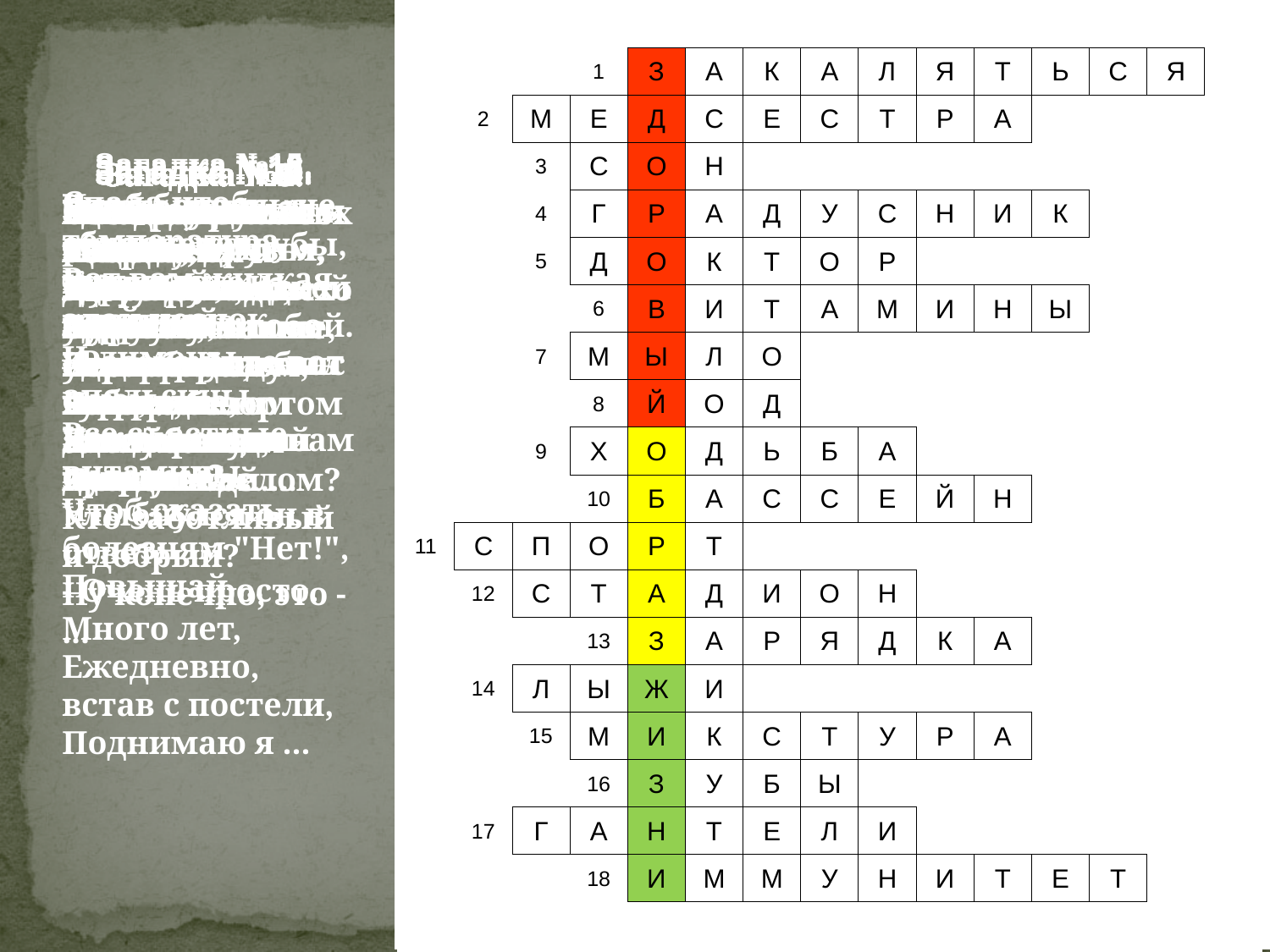

|  |  |  |  |  |  |  |  |  |  |  |  |  |  |  |
| --- | --- | --- | --- | --- | --- | --- | --- | --- | --- | --- | --- | --- | --- | --- |
|  |  |  | 1 | З | А | К | А | Л | Я | Т | Ь | С | Я |  |
|  | 2 |  |  |  |  |  |  |  |  |  |  |  |  |  |
|  |  | 3 |  |  |  |  |  |  |  |  |  |  |  |  |
|  |  | 4 |  |  |  |  |  |  |  |  |  |  |  |  |
|  |  | 5 |  |  |  |  |  |  |  |  |  |  |  |  |
|  |  |  | 6 |  |  |  |  |  |  |  |  |  |  |  |
|  |  | 7 |  |  |  |  |  |  |  |  |  |  |  |  |
|  |  |  | 8 |  |  |  |  |  |  |  |  |  |  |  |
|  |  | 9 |  |  |  |  |  |  |  |  |  |  |  |  |
|  |  |  | 10 |  |  |  |  |  |  |  |  |  |  |  |
| 11 |  |  |  |  |  |  |  |  |  |  |  |  |  |  |
|  | 12 |  |  |  |  |  |  |  |  |  |  |  |  |  |
|  |  |  | 13 |  |  |  |  |  |  |  |  |  |  |  |
|  | 14 |  |  |  |  |  |  |  |  |  |  |  |  |  |
|  |  | 15 |  |  |  |  |  |  |  |  |  |  |  |  |
|  |  |  | 16 |  |  |  |  |  |  |  |  |  |  |  |
|  | 17 |  |  |  |  |  |  |  |  |  |  |  |  |  |
|  |  |  | 18 |  |  |  |  |  |  |  |  |  |  |  |
|  |  |  |  |  |  |  |  |  |  |  |  |  |  |  |
|  |  |  |  |  |  |  |  |  |  |  |  |  |  |  |
| --- | --- | --- | --- | --- | --- | --- | --- | --- | --- | --- | --- | --- | --- | --- |
|  |  |  | 1 | З | А | К | А | Л | Я | Т | Ь | С | Я |  |
|  | 2 | М | Е | Д | С | Е | С | Т | Р | А |  |  |  |  |
|  |  | 3 |  |  |  |  |  |  |  |  |  |  |  |  |
|  |  | 4 |  |  |  |  |  |  |  |  |  |  |  |  |
|  |  | 5 |  |  |  |  |  |  |  |  |  |  |  |  |
|  |  |  | 6 |  |  |  |  |  |  |  |  |  |  |  |
|  |  | 7 |  |  |  |  |  |  |  |  |  |  |  |  |
|  |  |  | 8 |  |  |  |  |  |  |  |  |  |  |  |
|  |  | 9 |  |  |  |  |  |  |  |  |  |  |  |  |
|  |  |  | 10 |  |  |  |  |  |  |  |  |  |  |  |
| 11 |  |  |  |  |  |  |  |  |  |  |  |  |  |  |
|  | 12 |  |  |  |  |  |  |  |  |  |  |  |  |  |
|  |  |  | 13 |  |  |  |  |  |  |  |  |  |  |  |
|  | 14 |  |  |  |  |  |  |  |  |  |  |  |  |  |
|  |  | 15 |  |  |  |  |  |  |  |  |  |  |  |  |
|  |  |  | 16 |  |  |  |  |  |  |  |  |  |  |  |
|  | 17 |  |  |  |  |  |  |  |  |  |  |  |  |  |
|  |  |  | 18 |  |  |  |  |  |  |  |  |  |  |  |
|  |  |  |  |  |  |  |  |  |  |  |  |  |  |  |
|  |  |  |  |  |  |  |  |  |  |  |  |  |  |  |
| --- | --- | --- | --- | --- | --- | --- | --- | --- | --- | --- | --- | --- | --- | --- |
|  |  |  | 1 | З | А | К | А | Л | Я | Т | Ь | С | Я |  |
|  | 2 | М | Е | Д | С | Е | С | Т | Р | А |  |  |  |  |
|  |  | 3 | С | О | Н |  |  |  |  |  |  |  |  |  |
|  |  | 4 |  |  |  |  |  |  |  |  |  |  |  |  |
|  |  | 5 |  |  |  |  |  |  |  |  |  |  |  |  |
|  |  |  | 6 |  |  |  |  |  |  |  |  |  |  |  |
|  |  | 7 |  |  |  |  |  |  |  |  |  |  |  |  |
|  |  |  | 8 |  |  |  |  |  |  |  |  |  |  |  |
|  |  | 9 |  |  |  |  |  |  |  |  |  |  |  |  |
|  |  |  | 10 |  |  |  |  |  |  |  |  |  |  |  |
| 11 |  |  |  |  |  |  |  |  |  |  |  |  |  |  |
|  | 12 |  |  |  |  |  |  |  |  |  |  |  |  |  |
|  |  |  | 13 |  |  |  |  |  |  |  |  |  |  |  |
|  | 14 |  |  |  |  |  |  |  |  |  |  |  |  |  |
|  |  | 15 |  |  |  |  |  |  |  |  |  |  |  |  |
|  |  |  | 16 |  |  |  |  |  |  |  |  |  |  |  |
|  | 17 |  |  |  |  |  |  |  |  |  |  |  |  |  |
|  |  |  | 18 |  |  |  |  |  |  |  |  |  |  |  |
|  |  |  |  |  |  |  |  |  |  |  |  |  |  |  |
|  |  |  |  |  |  |  |  |  |  |  |  |  |  |  |
| --- | --- | --- | --- | --- | --- | --- | --- | --- | --- | --- | --- | --- | --- | --- |
|  |  |  | 1 | З | А | К | А | Л | Я | Т | Ь | С | Я |  |
|  | 2 | М | Е | Д | С | Е | С | Т | Р | А |  |  |  |  |
|  |  | 3 | С | О | Н |  |  |  |  |  |  |  |  |  |
|  |  | 4 | Г | Р | А | Д | У | С | Н | И | К |  |  |  |
|  |  | 5 | Д | О | К | Т | О | Р |  |  |  |  |  |  |
|  |  |  | 6 | В | И | Т | А | М | И | Н | Ы |  |  |  |
|  |  | 7 |  |  |  |  |  |  |  |  |  |  |  |  |
|  |  |  | 8 |  |  |  |  |  |  |  |  |  |  |  |
|  |  | 9 |  |  |  |  |  |  |  |  |  |  |  |  |
|  |  |  | 10 |  |  |  |  |  |  |  |  |  |  |  |
| 11 |  |  |  |  |  |  |  |  |  |  |  |  |  |  |
|  | 12 |  |  |  |  |  |  |  |  |  |  |  |  |  |
|  |  |  | 13 |  |  |  |  |  |  |  |  |  |  |  |
|  | 14 |  |  |  |  |  |  |  |  |  |  |  |  |  |
|  |  | 15 |  |  |  |  |  |  |  |  |  |  |  |  |
|  |  |  | 16 |  |  |  |  |  |  |  |  |  |  |  |
|  | 17 |  |  |  |  |  |  |  |  |  |  |  |  |  |
|  |  |  | 18 |  |  |  |  |  |  |  |  |  |  |  |
|  |  |  |  |  |  |  |  |  |  |  |  |  |  |  |
|  |  |  |  |  |  |  |  |  |  |  |  |  |  |  |
| --- | --- | --- | --- | --- | --- | --- | --- | --- | --- | --- | --- | --- | --- | --- |
|  |  |  | 1 | З | А | К | А | Л | Я | Т | Ь | С | Я |  |
|  | 2 | М | Е | Д | С | Е | С | Т | Р | А |  |  |  |  |
|  |  | 3 | С | О | Н |  |  |  |  |  |  |  |  |  |
|  |  | 4 | Г | Р | А | Д | У | С | Н | И | К |  |  |  |
|  |  | 5 | Д | О | К | Т | О | Р |  |  |  |  |  |  |
|  |  |  | 6 | В | И | Т | А | М | И | Н | Ы |  |  |  |
|  |  | 7 | М | Ы | Л | О |  |  |  |  |  |  |  |  |
|  |  |  | 8 |  |  |  |  |  |  |  |  |  |  |  |
|  |  | 9 |  |  |  |  |  |  |  |  |  |  |  |  |
|  |  |  | 10 |  |  |  |  |  |  |  |  |  |  |  |
| 11 |  |  |  |  |  |  |  |  |  |  |  |  |  |  |
|  | 12 |  |  |  |  |  |  |  |  |  |  |  |  |  |
|  |  |  | 13 |  |  |  |  |  |  |  |  |  |  |  |
|  | 14 |  |  |  |  |  |  |  |  |  |  |  |  |  |
|  |  | 15 |  |  |  |  |  |  |  |  |  |  |  |  |
|  |  |  | 16 |  |  |  |  |  |  |  |  |  |  |  |
|  | 17 |  |  |  |  |  |  |  |  |  |  |  |  |  |
|  |  |  | 18 |  |  |  |  |  |  |  |  |  |  |  |
|  |  |  |  |  |  |  |  |  |  |  |  |  |  |  |
|  |  |  |  |  |  |  |  |  |  |  |  |  |  |  |
| --- | --- | --- | --- | --- | --- | --- | --- | --- | --- | --- | --- | --- | --- | --- |
|  |  |  | 1 | З | А | К | А | Л | Я | Т | Ь | С | Я |  |
|  | 2 | М | Е | Д | С | Е | С | Т | Р | А |  |  |  |  |
|  |  | 3 | С | О | Н |  |  |  |  |  |  |  |  |  |
|  |  | 4 | Г | Р | А | Д | У | С | Н | И | К |  |  |  |
|  |  | 5 | Д | О | К | Т | О | Р |  |  |  |  |  |  |
|  |  |  | 6 | В | И | Т | А | М | И | Н | Ы |  |  |  |
|  |  | 7 | М | Ы | Л | О |  |  |  |  |  |  |  |  |
|  |  |  | 8 | Й | О | Д |  |  |  |  |  |  |  |  |
|  |  | 9 | Х | О | Д | Ь | Б | А |  |  |  |  |  |  |
|  |  |  | 10 |  |  |  |  |  |  |  |  |  |  |  |
| 11 |  |  |  |  |  |  |  |  |  |  |  |  |  |  |
|  | 12 |  |  |  |  |  |  |  |  |  |  |  |  |  |
|  |  |  | 13 |  |  |  |  |  |  |  |  |  |  |  |
|  | 14 |  |  |  |  |  |  |  |  |  |  |  |  |  |
|  |  | 15 |  |  |  |  |  |  |  |  |  |  |  |  |
|  |  |  | 16 |  |  |  |  |  |  |  |  |  |  |  |
|  | 17 |  |  |  |  |  |  |  |  |  |  |  |  |  |
|  |  |  | 18 |  |  |  |  |  |  |  |  |  |  |  |
|  |  |  |  |  |  |  |  |  |  |  |  |  |  |  |
|  |  |  |  |  |  |  |  |  |  |  |  |  |  |  |
| --- | --- | --- | --- | --- | --- | --- | --- | --- | --- | --- | --- | --- | --- | --- |
|  |  |  | 1 | З | А | К | А | Л | Я | Т | Ь | С | Я |  |
|  | 2 | М | Е | Д | С | Е | С | Т | Р | А |  |  |  |  |
|  |  | 3 | С | О | Н |  |  |  |  |  |  |  |  |  |
|  |  | 4 | Г | Р | А | Д | У | С | Н | И | К |  |  |  |
|  |  | 5 | Д | О | К | Т | О | Р |  |  |  |  |  |  |
|  |  |  | 6 | В | И | Т | А | М | И | Н | Ы |  |  |  |
|  |  | 7 | М | Ы | Л | О |  |  |  |  |  |  |  |  |
|  |  |  | 8 | Й | О | Д |  |  |  |  |  |  |  |  |
|  |  | 9 | Х | О | Д | Ь | Б | А |  |  |  |  |  |  |
|  |  |  | 10 | Б | А | С | С | Е | Й | Н |  |  |  |  |
| 11 | С | П | О | Р | Т |  |  |  |  |  |  |  |  |  |
|  | 12 | С | Т | А | Д | И | О | Н |  |  |  |  |  |  |
|  |  |  | 13 | З | А | Р | Я | Д | К | А |  |  |  |  |
|  | 14 | Л | Ы | Ж | И |  |  |  |  |  |  |  |  |  |
|  |  | 15 |  |  |  |  |  |  |  |  |  |  |  |  |
|  |  |  | 16 |  |  |  |  |  |  |  |  |  |  |  |
|  | 17 |  |  |  |  |  |  |  |  |  |  |  |  |  |
|  |  |  | 18 |  |  |  |  |  |  |  |  |  |  |  |
|  |  |  |  |  |  |  |  |  |  |  |  |  |  |  |
|  |  |  |  |  |  |  |  |  |  |  |  |  |  |  |
| --- | --- | --- | --- | --- | --- | --- | --- | --- | --- | --- | --- | --- | --- | --- |
|  |  |  | 1 | З | А | К | А | Л | Я | Т | Ь | С | Я |  |
|  | 2 | М | Е | Д | С | Е | С | Т | Р | А |  |  |  |  |
|  |  | 3 | С | О | Н |  |  |  |  |  |  |  |  |  |
|  |  | 4 | Г | Р | А | Д | У | С | Н | И | К |  |  |  |
|  |  | 5 |  |  |  |  |  |  |  |  |  |  |  |  |
|  |  |  | 6 |  |  |  |  |  |  |  |  |  |  |  |
|  |  | 7 |  |  |  |  |  |  |  |  |  |  |  |  |
|  |  |  | 8 |  |  |  |  |  |  |  |  |  |  |  |
|  |  | 9 |  |  |  |  |  |  |  |  |  |  |  |  |
|  |  |  | 10 |  |  |  |  |  |  |  |  |  |  |  |
| 11 |  |  |  |  |  |  |  |  |  |  |  |  |  |  |
|  | 12 |  |  |  |  |  |  |  |  |  |  |  |  |  |
|  |  |  | 13 |  |  |  |  |  |  |  |  |  |  |  |
|  | 14 |  |  |  |  |  |  |  |  |  |  |  |  |  |
|  |  | 15 |  |  |  |  |  |  |  |  |  |  |  |  |
|  |  |  | 16 |  |  |  |  |  |  |  |  |  |  |  |
|  | 17 |  |  |  |  |  |  |  |  |  |  |  |  |  |
|  |  |  | 18 |  |  |  |  |  |  |  |  |  |  |  |
|  |  |  |  |  |  |  |  |  |  |  |  |  |  |  |
|  |  |  |  |  |  |  |  |  |  |  |  |  |  |  |
| --- | --- | --- | --- | --- | --- | --- | --- | --- | --- | --- | --- | --- | --- | --- |
|  |  |  | 1 | З | А | К | А | Л | Я | Т | Ь | С | Я |  |
|  | 2 | М | Е | Д | С | Е | С | Т | Р | А |  |  |  |  |
|  |  | 3 | С | О | Н |  |  |  |  |  |  |  |  |  |
|  |  | 4 | Г | Р | А | Д | У | С | Н | И | К |  |  |  |
|  |  | 5 | Д | О | К | Т | О | Р |  |  |  |  |  |  |
|  |  |  | 6 |  |  |  |  |  |  |  |  |  |  |  |
|  |  | 7 |  |  |  |  |  |  |  |  |  |  |  |  |
|  |  |  | 8 |  |  |  |  |  |  |  |  |  |  |  |
|  |  | 9 |  |  |  |  |  |  |  |  |  |  |  |  |
|  |  |  | 10 |  |  |  |  |  |  |  |  |  |  |  |
| 11 |  |  |  |  |  |  |  |  |  |  |  |  |  |  |
|  | 12 |  |  |  |  |  |  |  |  |  |  |  |  |  |
|  |  |  | 13 |  |  |  |  |  |  |  |  |  |  |  |
|  | 14 |  |  |  |  |  |  |  |  |  |  |  |  |  |
|  |  | 15 |  |  |  |  |  |  |  |  |  |  |  |  |
|  |  |  | 16 |  |  |  |  |  |  |  |  |  |  |  |
|  | 17 |  |  |  |  |  |  |  |  |  |  |  |  |  |
|  |  |  | 18 |  |  |  |  |  |  |  |  |  |  |  |
|  |  |  |  |  |  |  |  |  |  |  |  |  |  |  |
|  |  |  |  |  |  |  |  |  |  |  |  |  |  |  |
| --- | --- | --- | --- | --- | --- | --- | --- | --- | --- | --- | --- | --- | --- | --- |
|  |  |  | 1 | З | А | К | А | Л | Я | Т | Ь | С | Я |  |
|  | 2 | М | Е | Д | С | Е | С | Т | Р | А |  |  |  |  |
|  |  | 3 | С | О | Н |  |  |  |  |  |  |  |  |  |
|  |  | 4 | Г | Р | А | Д | У | С | Н | И | К |  |  |  |
|  |  | 5 | Д | О | К | Т | О | Р |  |  |  |  |  |  |
|  |  |  | 6 | В | И | Т | А | М | И | Н | Ы |  |  |  |
|  |  | 7 | М | Ы | Л | О |  |  |  |  |  |  |  |  |
|  |  |  | 8 | Й | О | Д |  |  |  |  |  |  |  |  |
|  |  | 9 |  |  |  |  |  |  |  |  |  |  |  |  |
|  |  |  | 10 |  |  |  |  |  |  |  |  |  |  |  |
| 11 |  |  |  |  |  |  |  |  |  |  |  |  |  |  |
|  | 12 |  |  |  |  |  |  |  |  |  |  |  |  |  |
|  |  |  | 13 |  |  |  |  |  |  |  |  |  |  |  |
|  | 14 |  |  |  |  |  |  |  |  |  |  |  |  |  |
|  |  | 15 |  |  |  |  |  |  |  |  |  |  |  |  |
|  |  |  | 16 |  |  |  |  |  |  |  |  |  |  |  |
|  | 17 |  |  |  |  |  |  |  |  |  |  |  |  |  |
|  |  |  | 18 |  |  |  |  |  |  |  |  |  |  |  |
|  |  |  |  |  |  |  |  |  |  |  |  |  |  |  |
|  |  |  |  |  |  |  |  |  |  |  |  |  |  |  |
| --- | --- | --- | --- | --- | --- | --- | --- | --- | --- | --- | --- | --- | --- | --- |
|  |  |  | 1 | З | А | К | А | Л | Я | Т | Ь | С | Я |  |
|  | 2 | М | Е | Д | С | Е | С | Т | Р | А |  |  |  |  |
|  |  | 3 | С | О | Н |  |  |  |  |  |  |  |  |  |
|  |  | 4 | Г | Р | А | Д | У | С | Н | И | К |  |  |  |
|  |  | 5 | Д | О | К | Т | О | Р |  |  |  |  |  |  |
|  |  |  | 6 | В | И | Т | А | М | И | Н | Ы |  |  |  |
|  |  | 7 | М | Ы | Л | О |  |  |  |  |  |  |  |  |
|  |  |  | 8 | Й | О | Д |  |  |  |  |  |  |  |  |
|  |  | 9 | Х | О | Д | Ь | Б | А |  |  |  |  |  |  |
|  |  |  | 10 | Б | А | С | С | Е | Й | Н |  |  |  |  |
| 11 |  |  |  |  |  |  |  |  |  |  |  |  |  |  |
|  | 12 |  |  |  |  |  |  |  |  |  |  |  |  |  |
|  |  |  | 13 |  |  |  |  |  |  |  |  |  |  |  |
|  | 14 |  |  |  |  |  |  |  |  |  |  |  |  |  |
|  |  | 15 |  |  |  |  |  |  |  |  |  |  |  |  |
|  |  |  | 16 |  |  |  |  |  |  |  |  |  |  |  |
|  | 17 |  |  |  |  |  |  |  |  |  |  |  |  |  |
|  |  |  | 18 |  |  |  |  |  |  |  |  |  |  |  |
|  |  |  |  |  |  |  |  |  |  |  |  |  |  |  |
|  |  |  |  |  |  |  |  |  |  |  |  |  |  |  |
| --- | --- | --- | --- | --- | --- | --- | --- | --- | --- | --- | --- | --- | --- | --- |
|  |  |  | 1 | З | А | К | А | Л | Я | Т | Ь | С | Я |  |
|  | 2 | М | Е | Д | С | Е | С | Т | Р | А |  |  |  |  |
|  |  | 3 | С | О | Н |  |  |  |  |  |  |  |  |  |
|  |  | 4 | Г | Р | А | Д | У | С | Н | И | К |  |  |  |
|  |  | 5 | Д | О | К | Т | О | Р |  |  |  |  |  |  |
|  |  |  | 6 | В | И | Т | А | М | И | Н | Ы |  |  |  |
|  |  | 7 | М | Ы | Л | О |  |  |  |  |  |  |  |  |
|  |  |  | 8 | Й | О | Д |  |  |  |  |  |  |  |  |
|  |  | 9 | Х | О | Д | Ь | Б | А |  |  |  |  |  |  |
|  |  |  | 10 | Б | А | С | С | Е | Й | Н |  |  |  |  |
| 11 | С | П | О | Р | Т |  |  |  |  |  |  |  |  |  |
|  | 12 |  |  |  |  |  |  |  |  |  |  |  |  |  |
|  |  |  | 13 |  |  |  |  |  |  |  |  |  |  |  |
|  | 14 |  |  |  |  |  |  |  |  |  |  |  |  |  |
|  |  | 15 |  |  |  |  |  |  |  |  |  |  |  |  |
|  |  |  | 16 |  |  |  |  |  |  |  |  |  |  |  |
|  | 17 |  |  |  |  |  |  |  |  |  |  |  |  |  |
|  |  |  | 18 |  |  |  |  |  |  |  |  |  |  |  |
|  |  |  |  |  |  |  |  |  |  |  |  |  |  |  |
|  |  |  |  |  |  |  |  |  |  |  |  |  |  |  |
| --- | --- | --- | --- | --- | --- | --- | --- | --- | --- | --- | --- | --- | --- | --- |
|  |  |  | 1 | З | А | К | А | Л | Я | Т | Ь | С | Я |  |
|  | 2 | М | Е | Д | С | Е | С | Т | Р | А |  |  |  |  |
|  |  | 3 | С | О | Н |  |  |  |  |  |  |  |  |  |
|  |  | 4 | Г | Р | А | Д | У | С | Н | И | К |  |  |  |
|  |  | 5 | Д | О | К | Т | О | Р |  |  |  |  |  |  |
|  |  |  | 6 | В | И | Т | А | М | И | Н | Ы |  |  |  |
|  |  | 7 | М | Ы | Л | О |  |  |  |  |  |  |  |  |
|  |  |  | 8 | Й | О | Д |  |  |  |  |  |  |  |  |
|  |  | 9 | Х | О | Д | Ь | Б | А |  |  |  |  |  |  |
|  |  |  | 10 | Б | А | С | С | Е | Й | Н |  |  |  |  |
| 11 | С | П | О | Р | Т |  |  |  |  |  |  |  |  |  |
|  | 12 | С | Т | А | Д | И | О | Н |  |  |  |  |  |  |
|  |  |  | 13 |  |  |  |  |  |  |  |  |  |  |  |
|  | 14 |  |  |  |  |  |  |  |  |  |  |  |  |  |
|  |  | 15 |  |  |  |  |  |  |  |  |  |  |  |  |
|  |  |  | 16 |  |  |  |  |  |  |  |  |  |  |  |
|  | 17 |  |  |  |  |  |  |  |  |  |  |  |  |  |
|  |  |  | 18 |  |  |  |  |  |  |  |  |  |  |  |
|  |  |  |  |  |  |  |  |  |  |  |  |  |  |  |
|  |  |  |  |  |  |  |  |  |  |  |  |  |  |  |
| --- | --- | --- | --- | --- | --- | --- | --- | --- | --- | --- | --- | --- | --- | --- |
|  |  |  | 1 | З | А | К | А | Л | Я | Т | Ь | С | Я |  |
|  | 2 | М | Е | Д | С | Е | С | Т | Р | А |  |  |  |  |
|  |  | 3 | С | О | Н |  |  |  |  |  |  |  |  |  |
|  |  | 4 | Г | Р | А | Д | У | С | Н | И | К |  |  |  |
|  |  | 5 | Д | О | К | Т | О | Р |  |  |  |  |  |  |
|  |  |  | 6 | В | И | Т | А | М | И | Н | Ы |  |  |  |
|  |  | 7 | М | Ы | Л | О |  |  |  |  |  |  |  |  |
|  |  |  | 8 | Й | О | Д |  |  |  |  |  |  |  |  |
|  |  | 9 | Х | О | Д | Ь | Б | А |  |  |  |  |  |  |
|  |  |  | 10 | Б | А | С | С | Е | Й | Н |  |  |  |  |
| 11 | С | П | О | Р | Т |  |  |  |  |  |  |  |  |  |
|  | 12 | С | Т | А | Д | И | О | Н |  |  |  |  |  |  |
|  |  |  | 13 | З | А | Р | Я | Д | К | А |  |  |  |  |
|  | 14 |  |  |  |  |  |  |  |  |  |  |  |  |  |
|  |  | 15 |  |  |  |  |  |  |  |  |  |  |  |  |
|  |  |  | 16 |  |  |  |  |  |  |  |  |  |  |  |
|  | 17 |  |  |  |  |  |  |  |  |  |  |  |  |  |
|  |  |  | 18 |  |  |  |  |  |  |  |  |  |  |  |
|  |  |  |  |  |  |  |  |  |  |  |  |  |  |  |
|  |  |  |  |  |  |  |  |  |  |  |  |  |  |  |
| --- | --- | --- | --- | --- | --- | --- | --- | --- | --- | --- | --- | --- | --- | --- |
|  |  |  | 1 | З | А | К | А | Л | Я | Т | Ь | С | Я |  |
|  | 2 | М | Е | Д | С | Е | С | Т | Р | А |  |  |  |  |
|  |  | 3 | С | О | Н |  |  |  |  |  |  |  |  |  |
|  |  | 4 | Г | Р | А | Д | У | С | Н | И | К |  |  |  |
|  |  | 5 | Д | О | К | Т | О | Р |  |  |  |  |  |  |
|  |  |  | 6 | В | И | Т | А | М | И | Н | Ы |  |  |  |
|  |  | 7 | М | Ы | Л | О |  |  |  |  |  |  |  |  |
|  |  |  | 8 | Й | О | Д |  |  |  |  |  |  |  |  |
|  |  | 9 | Х | О | Д | Ь | Б | А |  |  |  |  |  |  |
|  |  |  | 10 | Б | А | С | С | Е | Й | Н |  |  |  |  |
| 11 | С | П | О | Р | Т |  |  |  |  |  |  |  |  |  |
|  | 12 | С | Т | А | Д | И | О | Н |  |  |  |  |  |  |
|  |  |  | 13 | З | А | Р | Я | Д | К | А |  |  |  |  |
|  | 14 | Л | Ы | Ж | И |  |  |  |  |  |  |  |  |  |
|  |  | 15 | М | И | К | С | Т | У | Р | А |  |  |  |  |
|  |  |  | 16 | З | У | Б | Ы |  |  |  |  |  |  |  |
|  | 17 |  |  |  |  |  |  |  |  |  |  |  |  |  |
|  |  |  | 18 |  |  |  |  |  |  |  |  |  |  |  |
|  |  |  |  |  |  |  |  |  |  |  |  |  |  |  |
|  |  |  |  |  |  |  |  |  |  |  |  |  |  |  |
| --- | --- | --- | --- | --- | --- | --- | --- | --- | --- | --- | --- | --- | --- | --- |
|  |  |  | 1 | З | А | К | А | Л | Я | Т | Ь | С | Я |  |
|  | 2 | М | Е | Д | С | Е | С | Т | Р | А |  |  |  |  |
|  |  | 3 | С | О | Н |  |  |  |  |  |  |  |  |  |
|  |  | 4 | Г | Р | А | Д | У | С | Н | И | К |  |  |  |
|  |  | 5 | Д | О | К | Т | О | Р |  |  |  |  |  |  |
|  |  |  | 6 | В | И | Т | А | М | И | Н | Ы |  |  |  |
|  |  | 7 | М | Ы | Л | О |  |  |  |  |  |  |  |  |
|  |  |  | 8 | Й | О | Д |  |  |  |  |  |  |  |  |
|  |  | 9 | Х | О | Д | Ь | Б | А |  |  |  |  |  |  |
|  |  |  | 10 | Б | А | С | С | Е | Й | Н |  |  |  |  |
| 11 | С | П | О | Р | Т |  |  |  |  |  |  |  |  |  |
|  | 12 | С | Т | А | Д | И | О | Н |  |  |  |  |  |  |
|  |  |  | 13 | З | А | Р | Я | Д | К | А |  |  |  |  |
|  | 14 | Л | Ы | Ж | И |  |  |  |  |  |  |  |  |  |
|  |  | 15 | М | И | К | С | Т | У | Р | А |  |  |  |  |
|  |  |  | 16 | З | У | Б | Ы |  |  |  |  |  |  |  |
|  | 17 | Г | А | Н | Т | Е | Л | И |  |  |  |  |  |  |
|  |  |  | 18 |  |  |  |  |  |  |  |  |  |  |  |
|  |  |  |  |  |  |  |  |  |  |  |  |  |  |  |
|  |  |  |  |  |  |  |  |  |  |  |  |  |  |  |
| --- | --- | --- | --- | --- | --- | --- | --- | --- | --- | --- | --- | --- | --- | --- |
|  |  |  | 1 | З | А | К | А | Л | Я | Т | Ь | С | Я |  |
|  | 2 | М | Е | Д | С | Е | С | Т | Р | А |  |  |  |  |
|  |  | 3 | С | О | Н |  |  |  |  |  |  |  |  |  |
|  |  | 4 | Г | Р | А | Д | У | С | Н | И | К |  |  |  |
|  |  | 5 | Д | О | К | Т | О | Р |  |  |  |  |  |  |
|  |  |  | 6 | В | И | Т | А | М | И | Н | Ы |  |  |  |
|  |  | 7 | М | Ы | Л | О |  |  |  |  |  |  |  |  |
|  |  |  | 8 | Й | О | Д |  |  |  |  |  |  |  |  |
|  |  | 9 | Х | О | Д | Ь | Б | А |  |  |  |  |  |  |
|  |  |  | 10 | Б | А | С | С | Е | Й | Н |  |  |  |  |
| 11 | С | П | О | Р | Т |  |  |  |  |  |  |  |  |  |
|  | 12 | С | Т | А | Д | И | О | Н |  |  |  |  |  |  |
|  |  |  | 13 | З | А | Р | Я | Д | К | А |  |  |  |  |
|  | 14 | Л | Ы | Ж | И |  |  |  |  |  |  |  |  |  |
|  |  | 15 | М | И | К | С | Т | У | Р | А |  |  |  |  |
|  |  |  | 16 | З | У | Б | Ы |  |  |  |  |  |  |  |
|  | 17 | Г | А | Н | Т | Е | Л | И |  |  |  |  |  |  |
|  |  |  | 18 | И | М | М | У | Н | И | Т | Е | Т |  |  |
|  |  |  |  |  |  |  |  |  |  |  |  |  |  |  |
|  |  |  |  |  |  |  |  |  |  |  |  |  |  |  |
| --- | --- | --- | --- | --- | --- | --- | --- | --- | --- | --- | --- | --- | --- | --- |
|  |  |  | 1 |  |  |  |  |  |  |  |  |  |  |  |
|  | 2 |  |  |  |  |  |  |  |  |  |  |  |  |  |
|  |  | 3 |  |  |  |  |  |  |  |  |  |  |  |  |
|  |  | 4 |  |  |  |  |  |  |  |  |  |  |  |  |
|  |  | 5 |  |  |  |  |  |  |  |  |  |  |  |  |
|  |  |  | 6 |  |  |  |  |  |  |  |  |  |  |  |
|  |  | 7 |  |  |  |  |  |  |  |  |  |  |  |  |
|  |  |  | 8 |  |  |  |  |  |  |  |  |  |  |  |
|  |  | 9 |  |  |  |  |  |  |  |  |  |  |  |  |
|  |  |  | 10 |  |  |  |  |  |  |  |  |  |  |  |
| 11 |  |  |  |  |  |  |  |  |  |  |  |  |  |  |
|  | 12 |  |  |  |  |  |  |  |  |  |  |  |  |  |
|  |  |  | 13 |  |  |  |  |  |  |  |  |  |  |  |
|  | 14 |  |  |  |  |  |  |  |  |  |  |  |  |  |
|  |  | 15 |  |  |  |  |  |  |  |  |  |  |  |  |
|  |  |  | 16 |  |  |  |  |  |  |  |  |  |  |  |
|  | 17 |  |  |  |  |  |  |  |  |  |  |  |  |  |
|  |  |  | 18 |  |  |  |  |  |  |  |  |  |  |  |
|  |  |  |  |  |  |  |  |  |  |  |  |  |  |  |
|  |  |  |  |  |  |  |  |  |  |  |  |  |  |  |
| --- | --- | --- | --- | --- | --- | --- | --- | --- | --- | --- | --- | --- | --- | --- |
|  |  |  | 1 | З | А | К | А | Л | Я | Т | Ь | С | Я |  |
|  | 2 | М | Е | Д | С | Е | С | Т | Р | А |  |  |  |  |
|  |  | 3 | С | О | Н |  |  |  |  |  |  |  |  |  |
|  |  | 4 | Г | Р | А | Д | У | С | Н | И | К |  |  |  |
|  |  | 5 | Д | О | К | Т | О | Р |  |  |  |  |  |  |
|  |  |  | 6 | В | И | Т | А | М | И | Н | Ы |  |  |  |
|  |  | 7 | М | Ы | Л | О |  |  |  |  |  |  |  |  |
|  |  |  | 8 | Й | О | Д |  |  |  |  |  |  |  |  |
|  |  | 9 | Х | О | Д | Ь | Б | А |  |  |  |  |  |  |
|  |  |  | 10 | Б | А | С | С | Е | Й | Н |  |  |  |  |
| 11 | С | П | О | Р | Т |  |  |  |  |  |  |  |  |  |
|  | 12 | С | Т | А | Д | И | О | Н |  |  |  |  |  |  |
|  |  |  | 13 | З | А | Р | Я | Д | К | А |  |  |  |  |
|  | 14 | Л | Ы | Ж | И |  |  |  |  |  |  |  |  |  |
|  |  | 15 | М | И | К | С | Т | У | Р | А |  |  |  |  |
|  |  |  | 16 |  |  |  |  |  |  |  |  |  |  |  |
|  | 17 |  |  |  |  |  |  |  |  |  |  |  |  |  |
|  |  |  | 18 |  |  |  |  |  |  |  |  |  |  |  |
|  |  |  |  |  |  |  |  |  |  |  |  |  |  |  |
Загадка №15.
Спала чтоб температура
Вот вам жидкая …
Загадка №18.
Чтоб болезнь не сбила с ног,
Ешь и лук, и злой чеснок,
И лимоны, апельсины – 
Все съестные витамины.
Чтоб сказать болезням "Нет!",
Повышай ...
Загадка №12.
Бегать нам поможет он,
Круглый, длинный …
Загадка №16.
Разгрызешь стальные трубы,
Если часто чистишь …
Загадка №17.
Силачом я стать решил,
К силачу я поспешил:
- Расскажите вот о чем,
Как вы стали силачом?
Улыбнулся он в ответ:
- Очень просто. Много лет,
Ежедневно, встав с постели,
Поднимаю я ...
Загадка №10.
Здесь купаться и зимой
Сможем запросто с тобой.
Здесь научат нас нырять.
Как то место нам назвать?
Загадка №11.
Болеть мне некогда друзья,
В футбол, хоккей играю я.
И я собою очень горд,
Что дарит мне здоровье …
Загадка №13.
Чтобы не был хилым, вялым,
Не лежал под одеялом,
Не хворал и был в порядке,
Делай каждый день…
Загадка №14.
На снегу две полосы,
Удивились две лисы.
Подошла одна поближе:
Здесь бежали чьи-то ...
Загадка №1.
Чтобы быть всегда здоровым,
Нужно бегать и скакать.
Больше спортом заниматься,
И водичкой …
Загадка №2.
Мне поставила вчера
Два укола ...
Загадка №3.
Чтоб здоров был и силён
Нужен очень крепкий ...
Загадка №4.
Я под мышкой посижу 
И что делать укажу: 
Или разрешу гулять, 
Или уложу в кровать ...
Загадка №5.
Кто на свете всех полезней,
лечит от любых болезней?
Кто всегда в халате белом
занят самым нужным делом?
Кто заботливый и добрый?
Ну конечно, это - ...
Загадка №6.
Мы есть в яблоке, в малине,
В груше, вишне, нектарине,
И конечно в апельсине,
А зовут нас …
Загадка №7.
Объявили бой бациллам:
Моем руки чисто с …
Загадка №8.
Хоть ранку щиплет он и жжёт
Отлично лечит — рыжий …
Загадка №9.
Если бегать тяжело,
То тебе тогда,
Будет лучшим упражнением,
Быстрая …